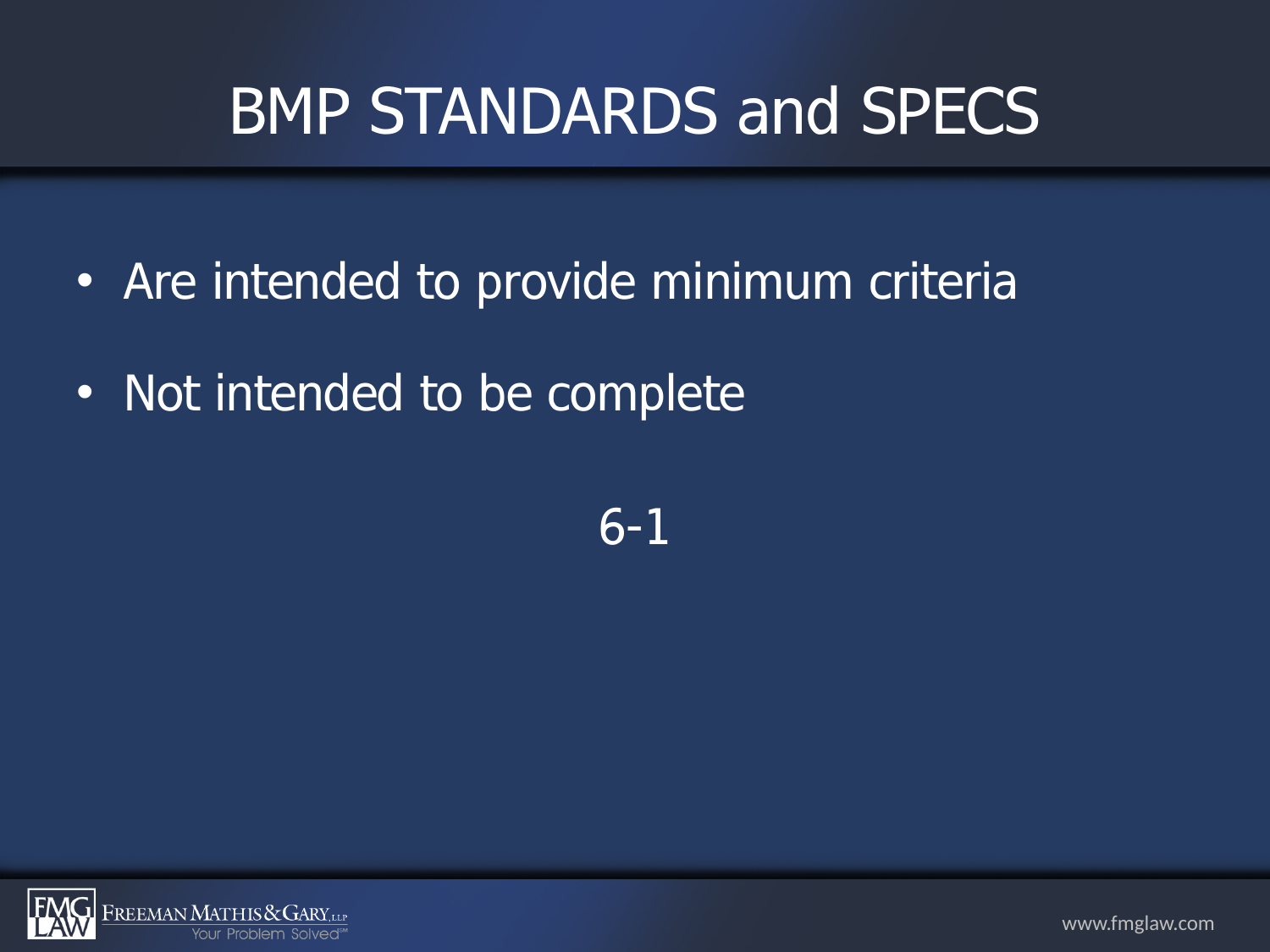

# BMP STANDARDS and SPECS
Are intended to provide minimum criteria
Not intended to be complete
6-1